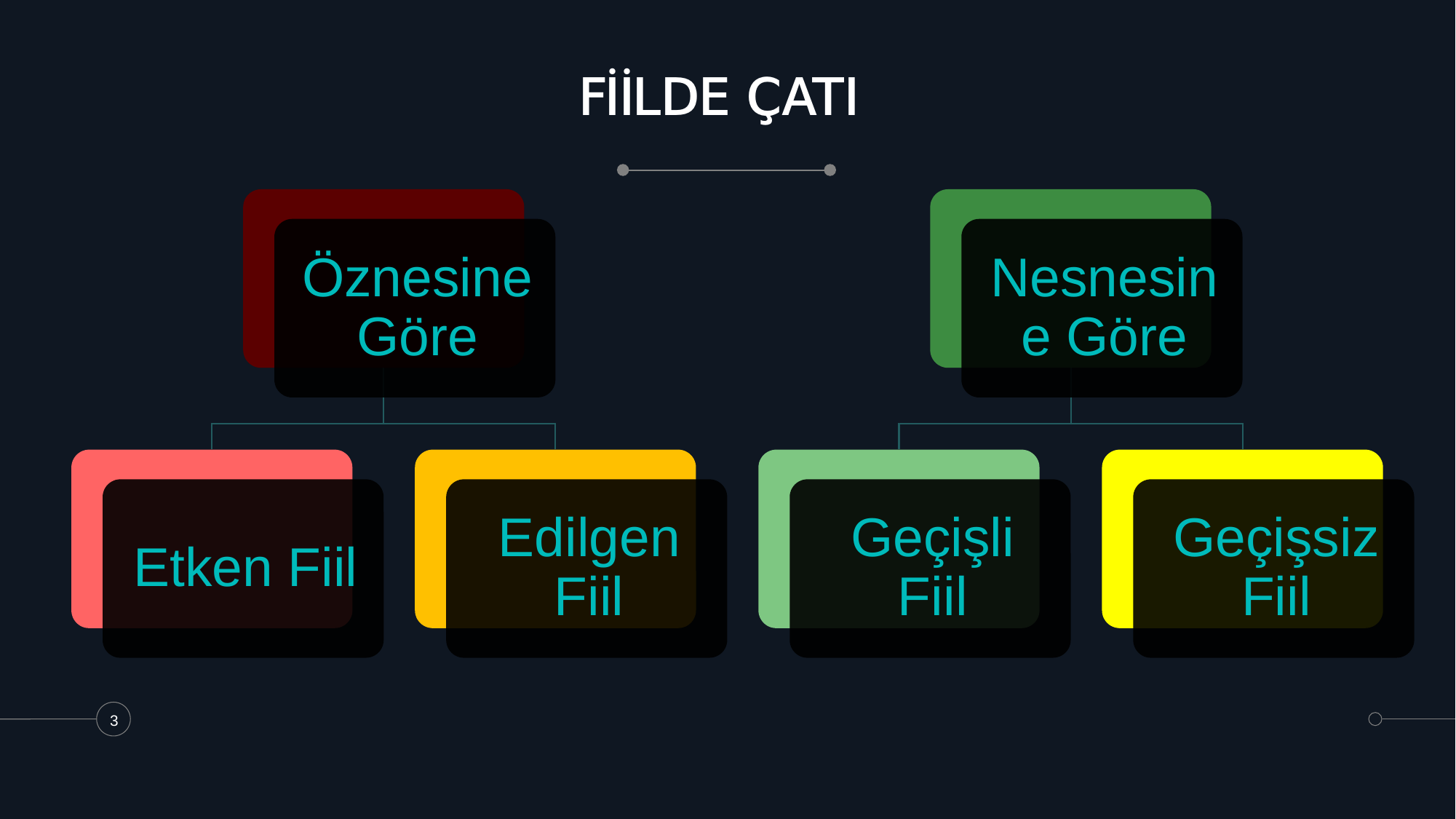

Öznesine Göre
Etken Fiil
Edilgen Fiil
Nesnesine Göre
Geçişli Fiil
Geçişsiz Fiil
# FİİLDE ÇATI
3